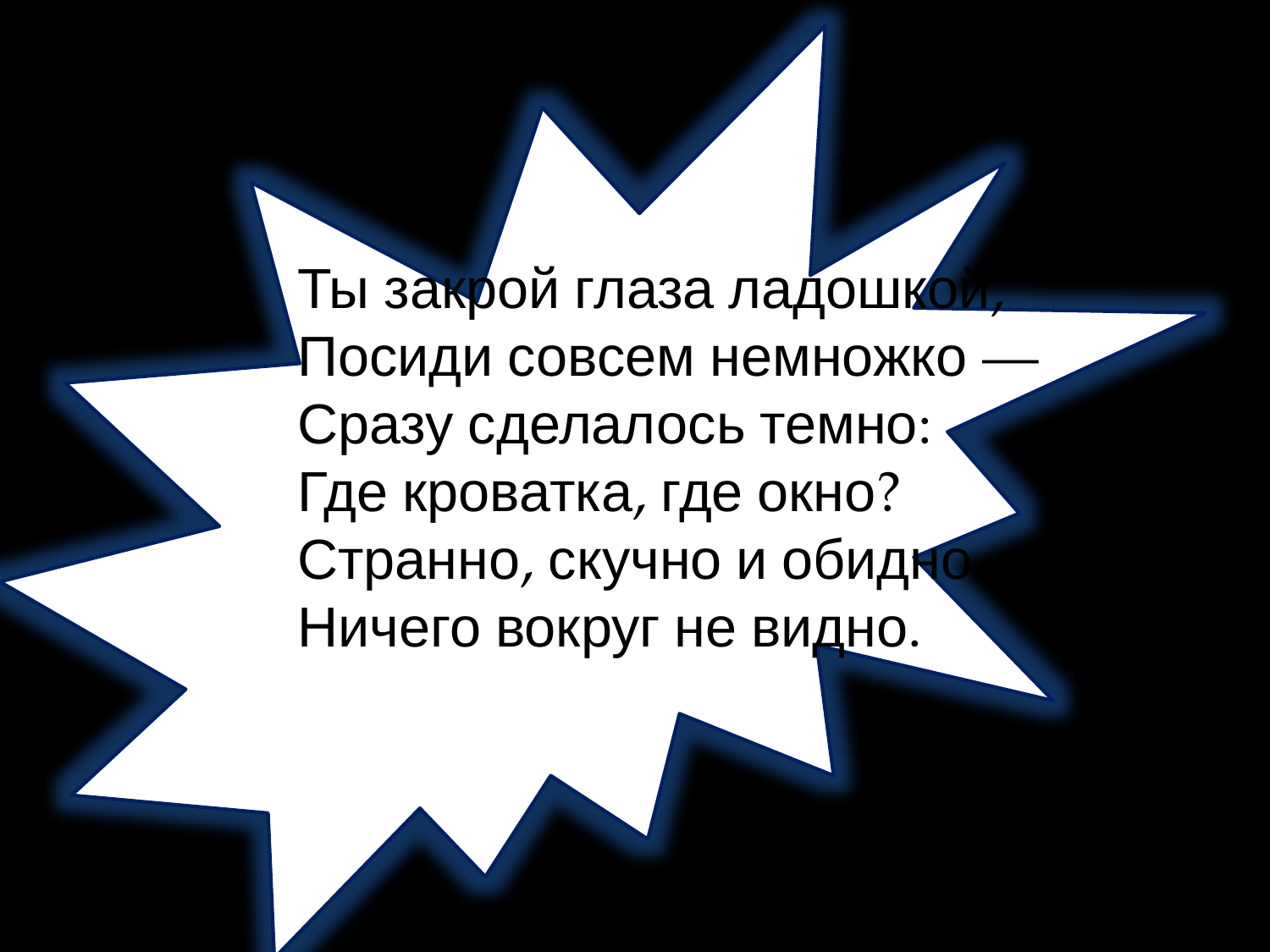

Ты закрой глаза ладошкой,
Посиди совсем немножко —
Сразу сделалось темно:
Где кроватка, где окно?
Странно, скучно и обидно —
Ничего вокруг не видно.